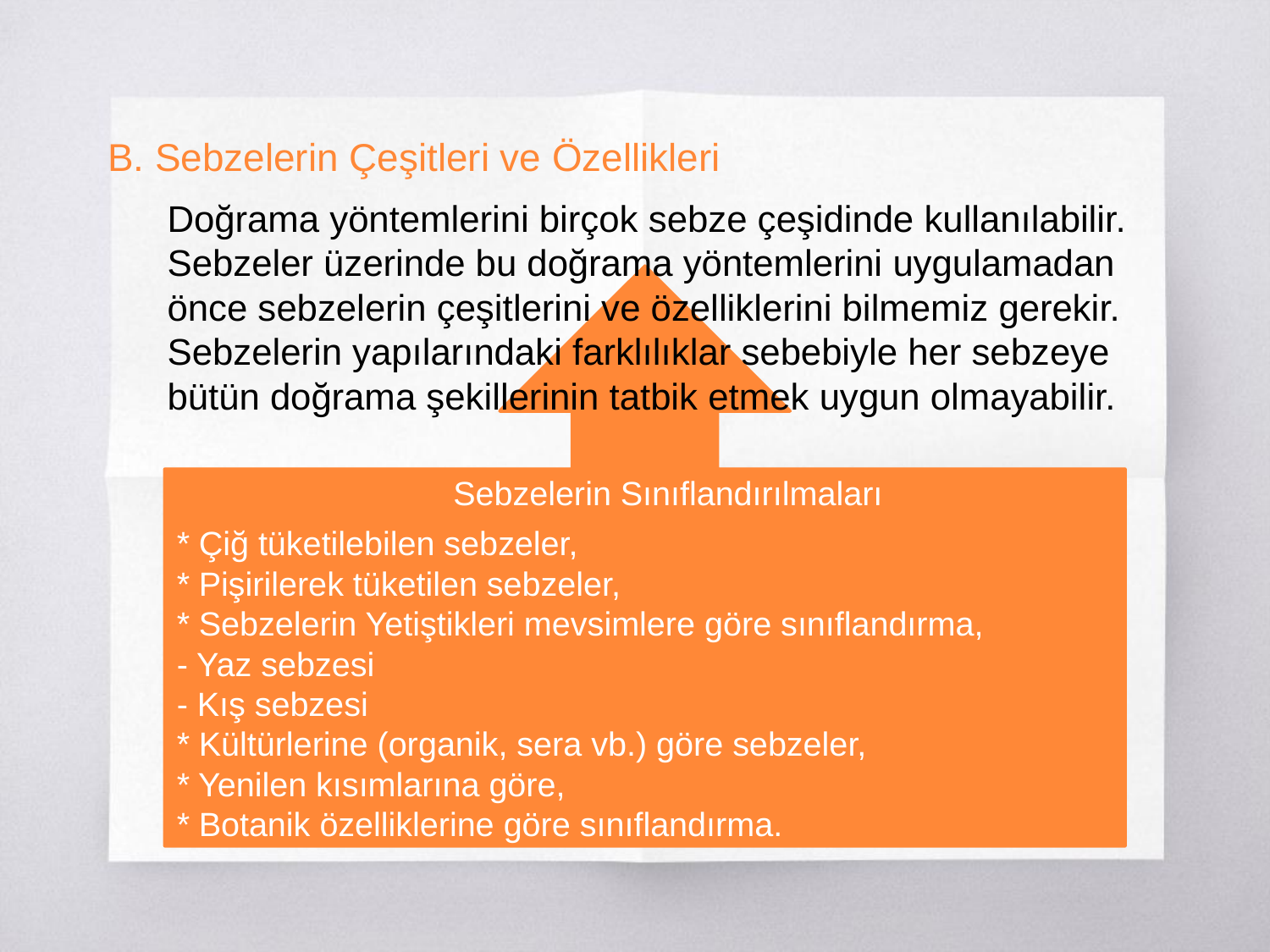

B. Sebzelerin Çeşitleri ve Özellikleri
Doğrama yöntemlerini birçok sebze çeşidinde kullanılabilir. Sebzeler üzerinde bu doğrama yöntemlerini uygulamadan önce sebzelerin çeşitlerini ve özelliklerini bilmemiz gerekir. Sebzelerin yapılarındaki farklılıklar sebebiyle her sebzeye bütün doğrama şekillerinin tatbik etmek uygun olmayabilir.

Sebzelerin Sınıflandırılmaları
 * Çiğ tüketilebilen sebzeler,
 * Pişirilerek tüketilen sebzeler,
 * Sebzelerin Yetiştikleri mevsimlere göre sınıflandırma,
 - Yaz sebzesi
 - Kış sebzesi
 * Kültürlerine (organik, sera vb.) göre sebzeler,
 * Yenilen kısımlarına göre,
 * Botanik özelliklerine göre sınıflandırma.